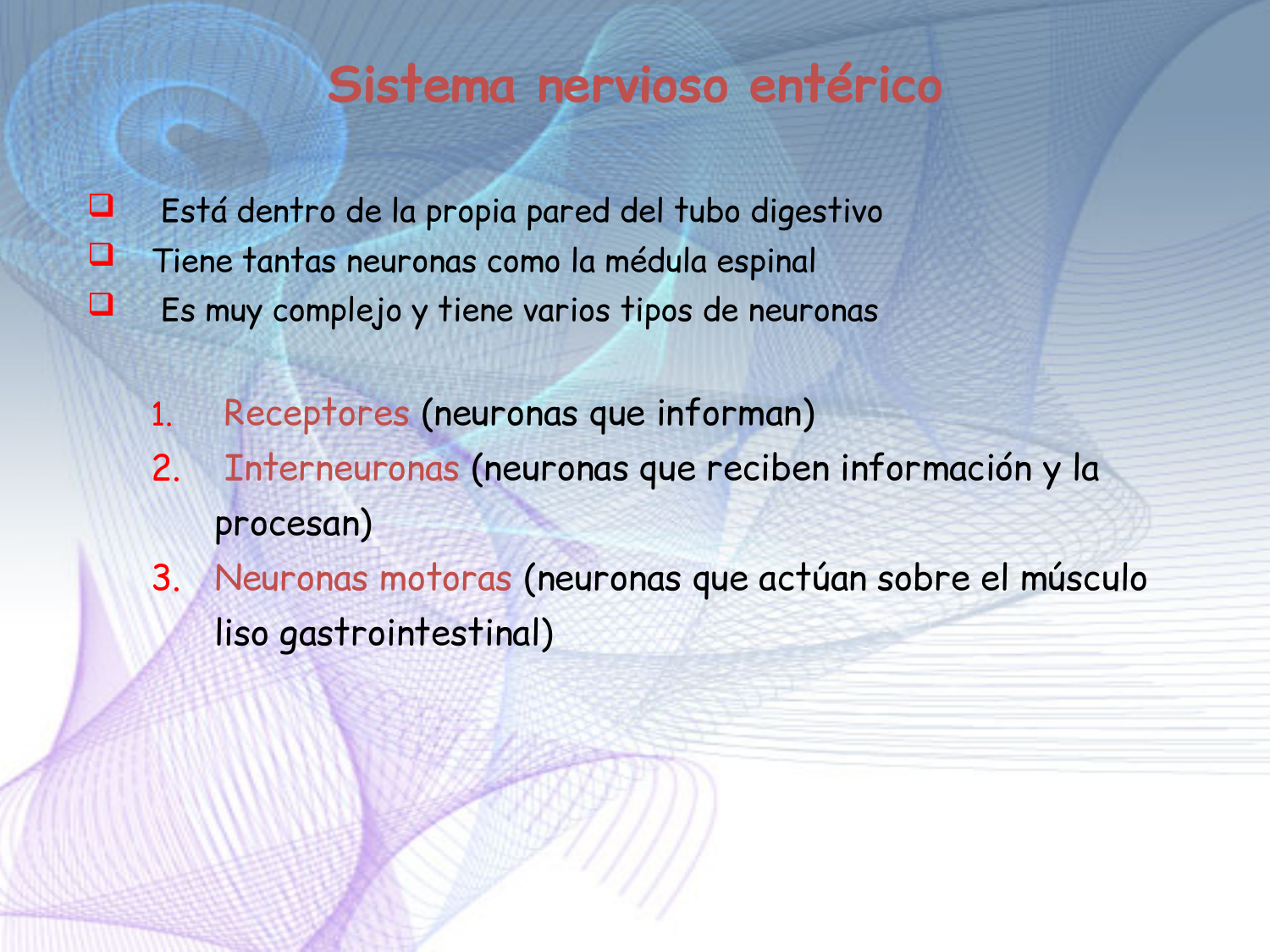

Sistema nervioso entérico
 Está dentro de la propia pared del tubo digestivo
Tiene tantas neuronas como la médula espinal
 Es muy complejo y tiene varios tipos de neuronas

 Receptores (neuronas que informan)
 Interneuronas (neuronas que reciben información y la procesan)
Neuronas motoras (neuronas que actúan sobre el músculo liso gastrointestinal)